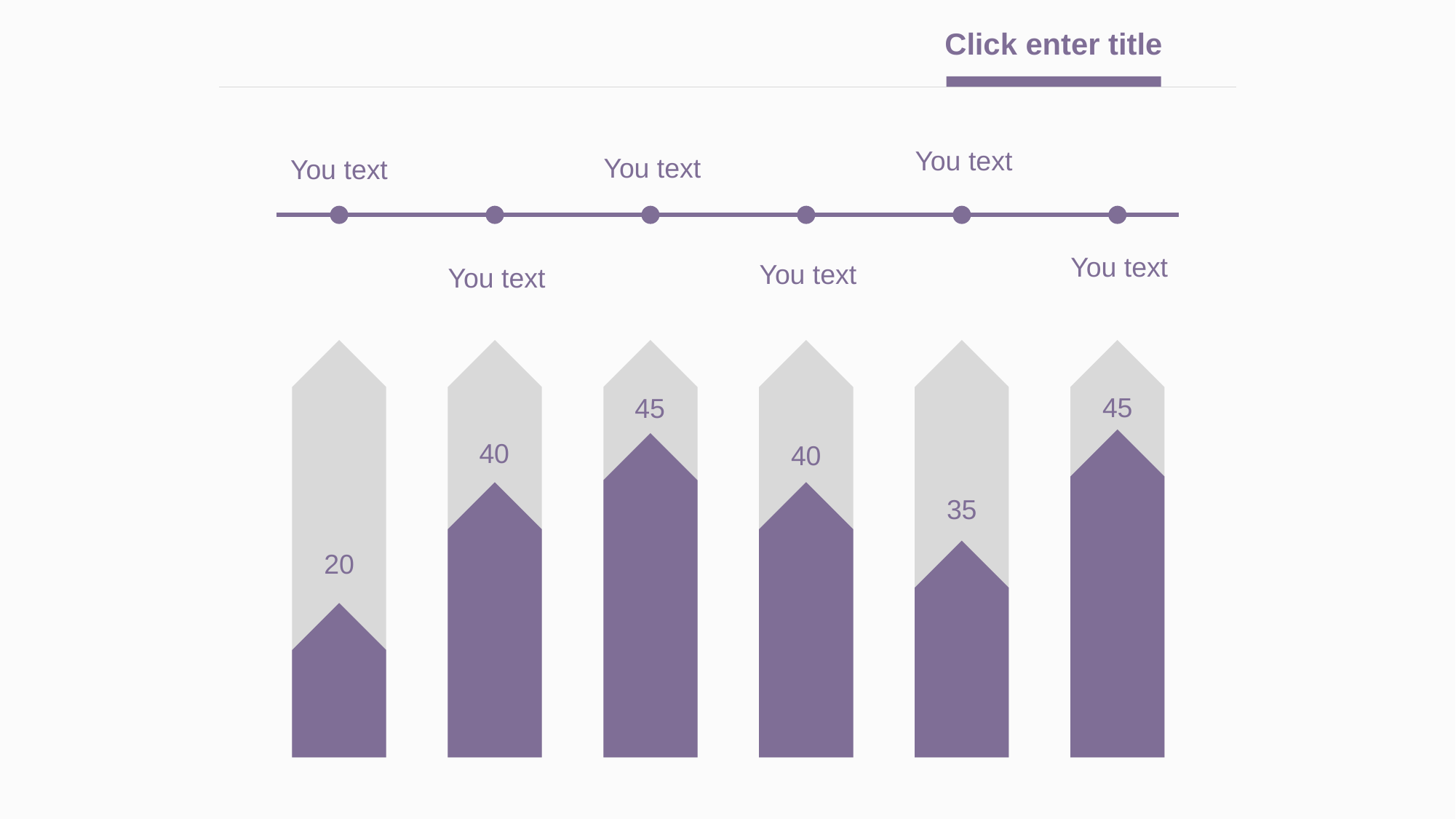

Click enter title

You text
You text
You text

You text
You text
You text
45
45
40
40
35

20